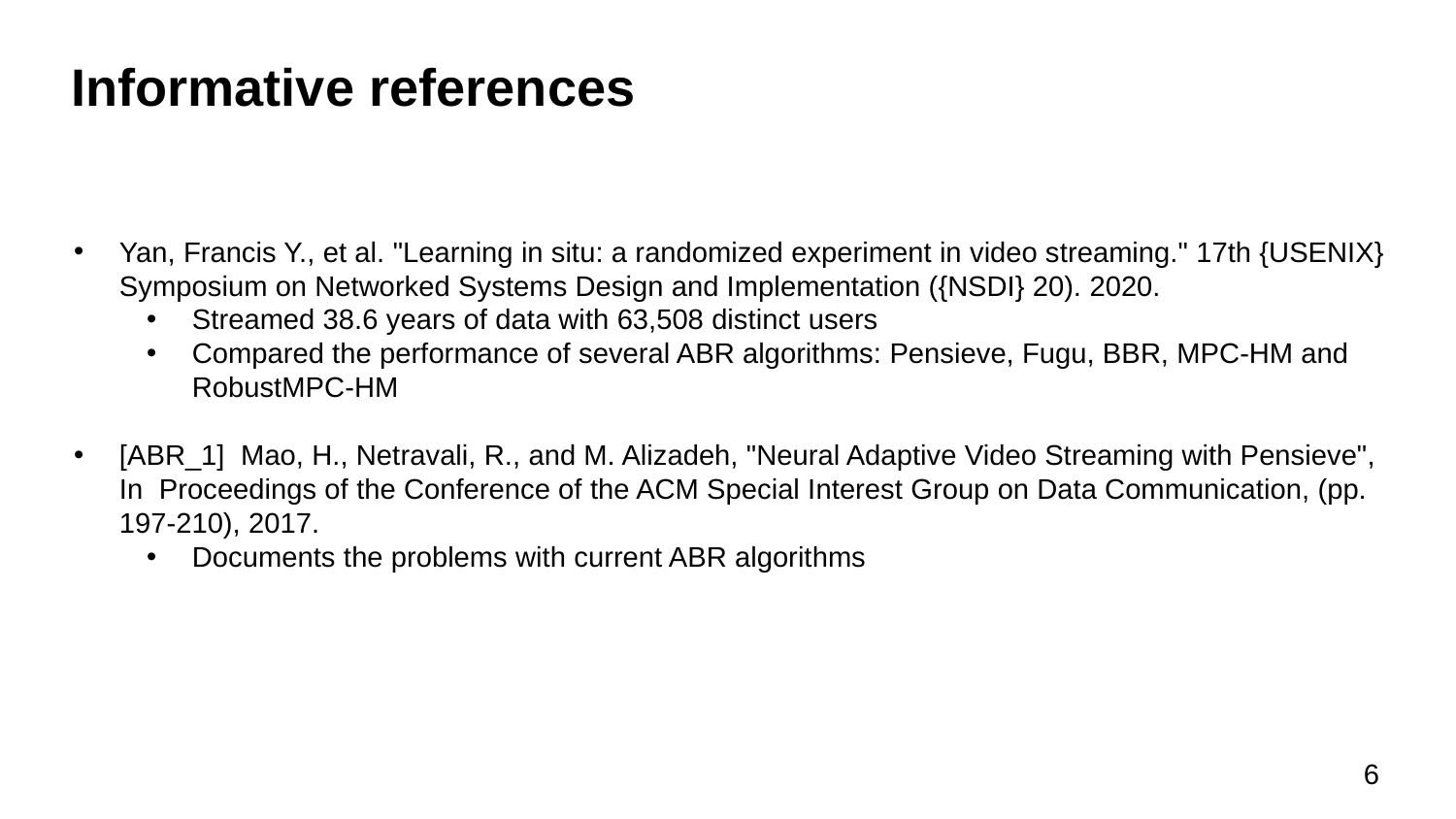

# Informative references
Yan, Francis Y., et al. "Learning in situ: a randomized experiment in video streaming." 17th {USENIX} Symposium on Networked Systems Design and Implementation ({NSDI} 20). 2020.
Streamed 38.6 years of data with 63,508 distinct users
Compared the performance of several ABR algorithms: Pensieve, Fugu, BBR, MPC-HM and RobustMPC-HM

[ABR_1]  Mao, H., Netravali, R., and M. Alizadeh, "Neural Adaptive Video Streaming with Pensieve", In  Proceedings of the Conference of the ACM Special Interest Group on Data Communication, (pp. 197-210), 2017.
Documents the problems with current ABR algorithms

6